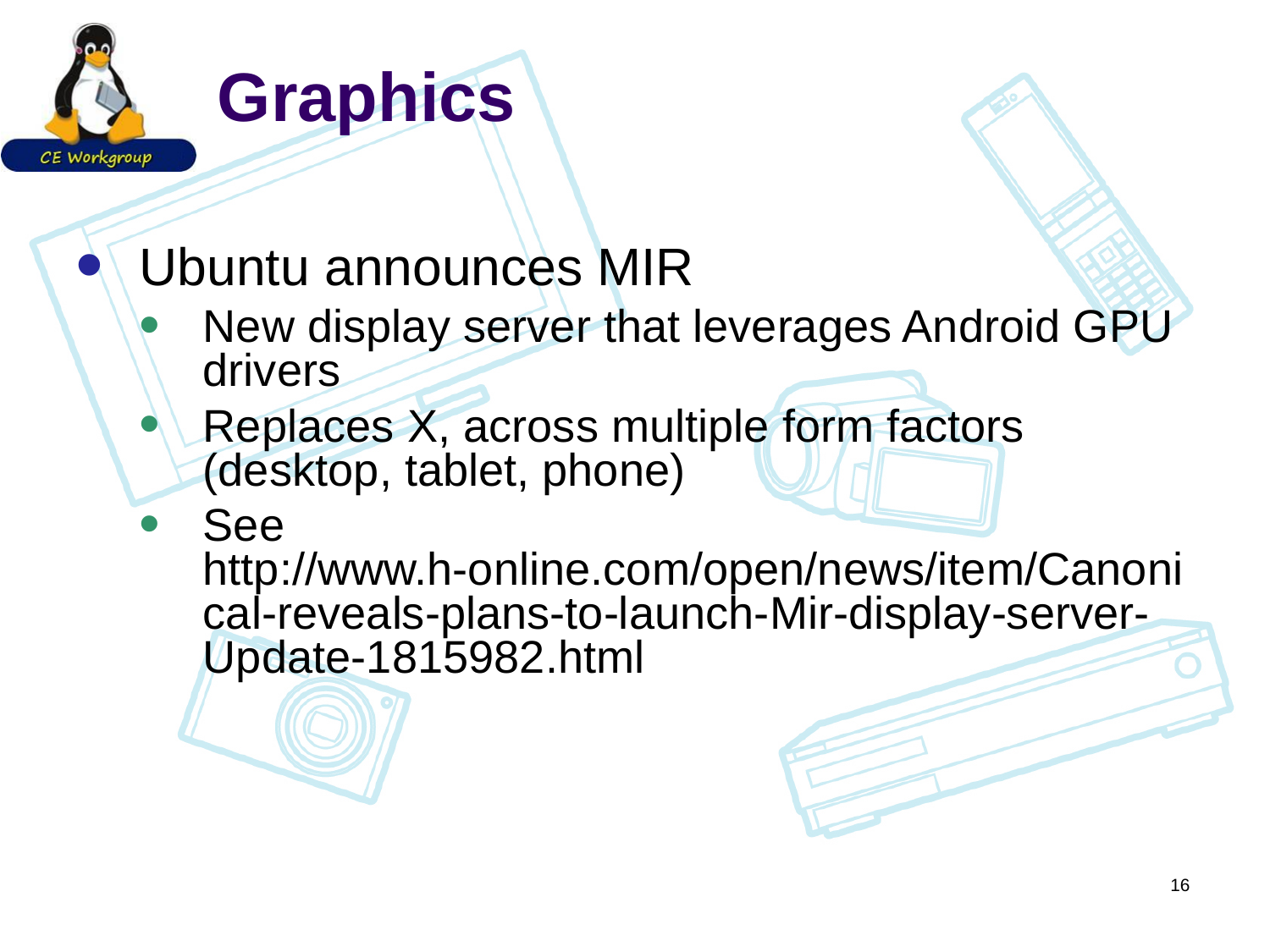

# Graphics
Ubuntu announces MIR
New display server that leverages Android GPU drivers
Replaces X, across multiple form factors (desktop, tablet, phone)
See http://www.h-online.com/open/news/item/Canonical-reveals-plans-to-launch-Mir-display-server-Update-1815982.html
16